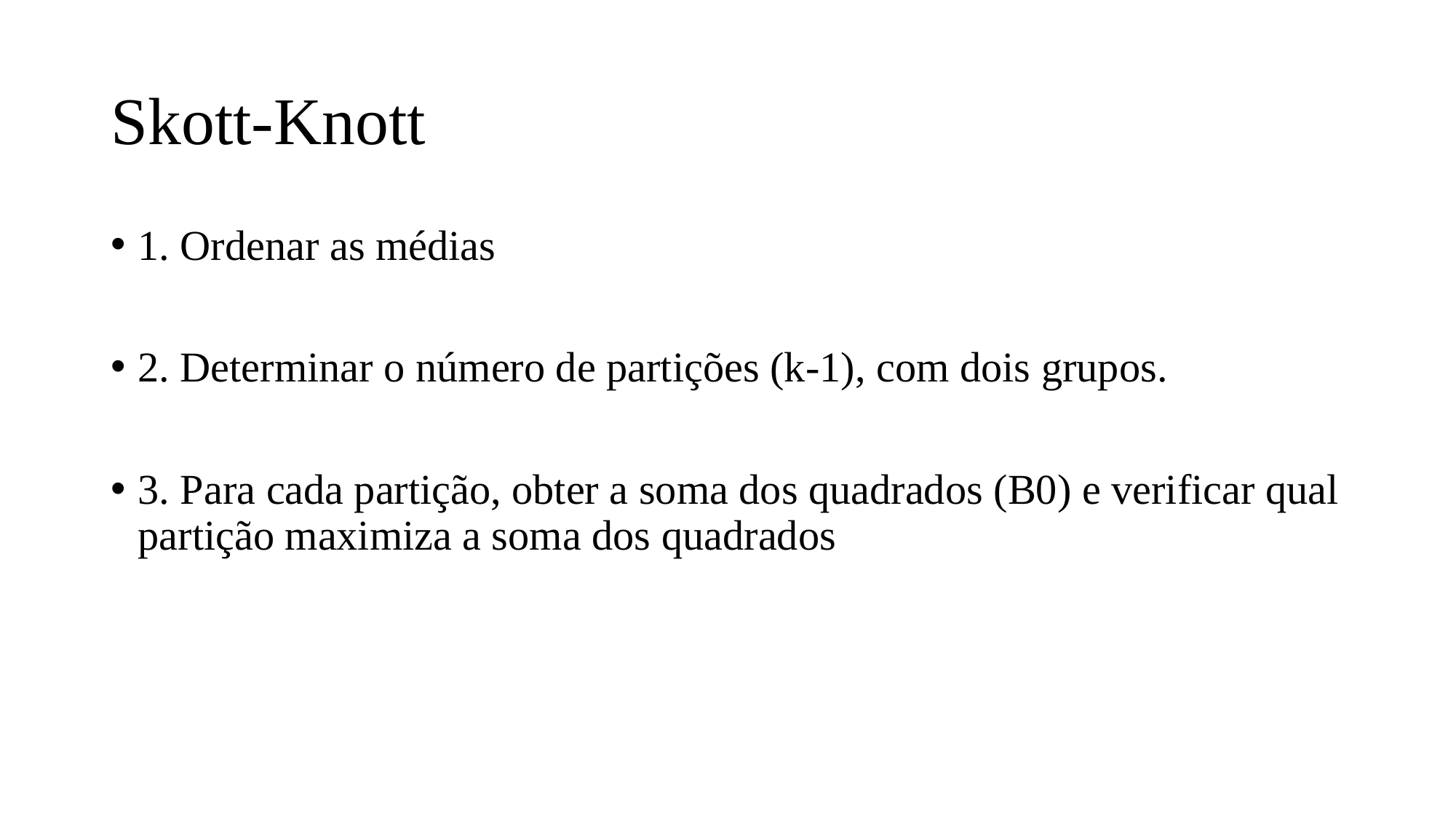

Skott-Knott
# 1. Ordenar as médias

2. Determinar o número de partições (k-1), com dois grupos.

3. Para cada partição, obter a soma dos quadrados (B0) e verificar qual partição maximiza a soma dos quadrados